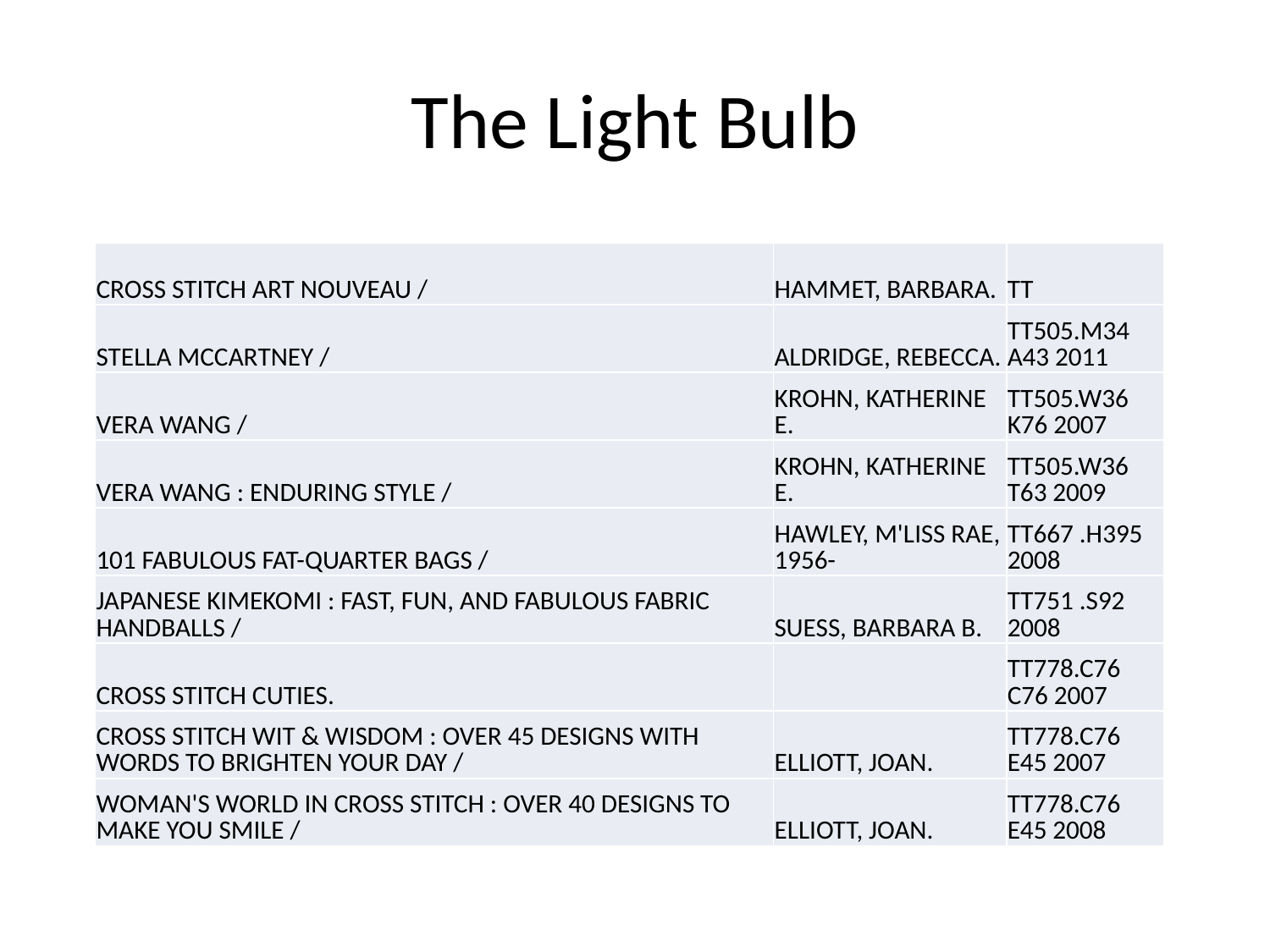

# The Light Bulb
| CROSS STITCH ART NOUVEAU / | HAMMET, BARBARA. | TT |
| --- | --- | --- |
| STELLA MCCARTNEY / | ALDRIDGE, REBECCA. | TT505.M34 A43 2011 |
| VERA WANG / | KROHN, KATHERINE E. | TT505.W36 K76 2007 |
| VERA WANG : ENDURING STYLE / | KROHN, KATHERINE E. | TT505.W36 T63 2009 |
| 101 FABULOUS FAT-QUARTER BAGS / | HAWLEY, M'LISS RAE, 1956- | TT667 .H395 2008 |
| JAPANESE KIMEKOMI : FAST, FUN, AND FABULOUS FABRIC HANDBALLS / | SUESS, BARBARA B. | TT751 .S92 2008 |
| CROSS STITCH CUTIES. |  | TT778.C76 C76 2007 |
| CROSS STITCH WIT & WISDOM : OVER 45 DESIGNS WITH WORDS TO BRIGHTEN YOUR DAY / | ELLIOTT, JOAN. | TT778.C76 E45 2007 |
| WOMAN'S WORLD IN CROSS STITCH : OVER 40 DESIGNS TO MAKE YOU SMILE / | ELLIOTT, JOAN. | TT778.C76 E45 2008 |